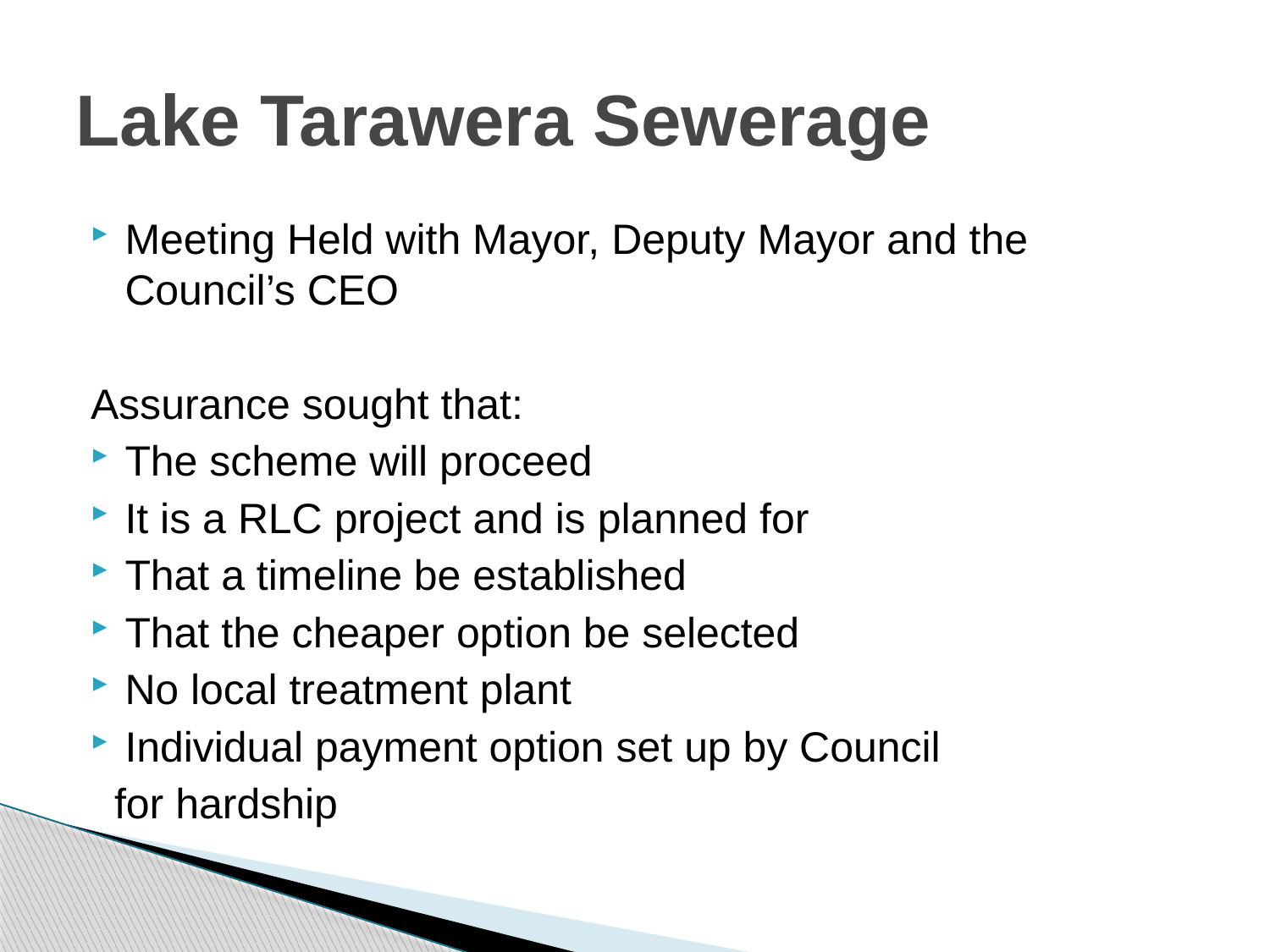

# Lake Tarawera Sewerage
Meeting Held with Mayor, Deputy Mayor and the Council’s CEO

Assurance sought that:
The scheme will proceed
It is a RLC project and is planned for
That a timeline be established
That the cheaper option be selected
No local treatment plant
Individual payment option set up by Council
  for hardship